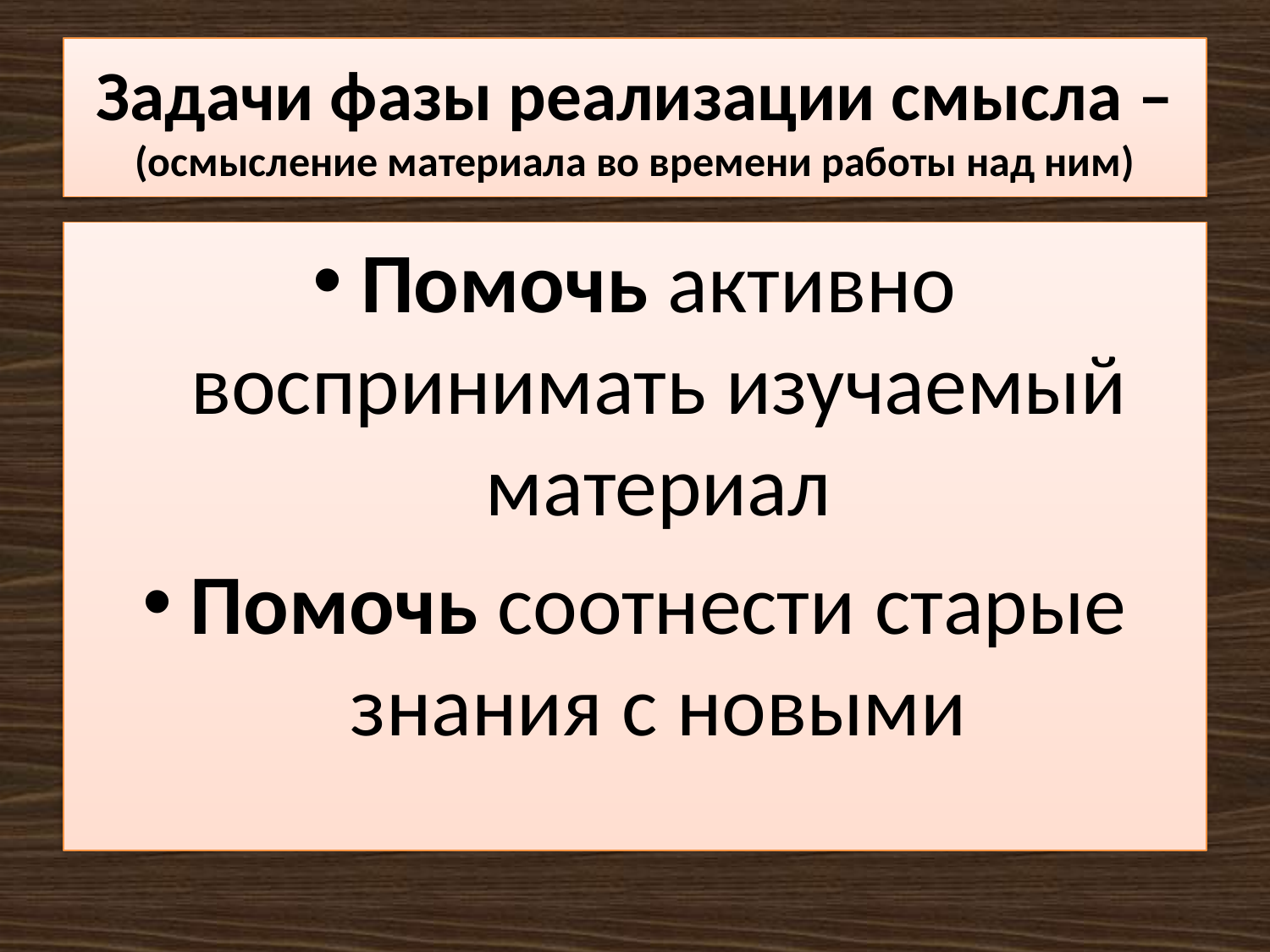

# Задачи фазы реализации смысла – (осмысление материала во времени работы над ним)
Помочь активно воспринимать изучаемый материал
Помочь соотнести старые знания с новыми